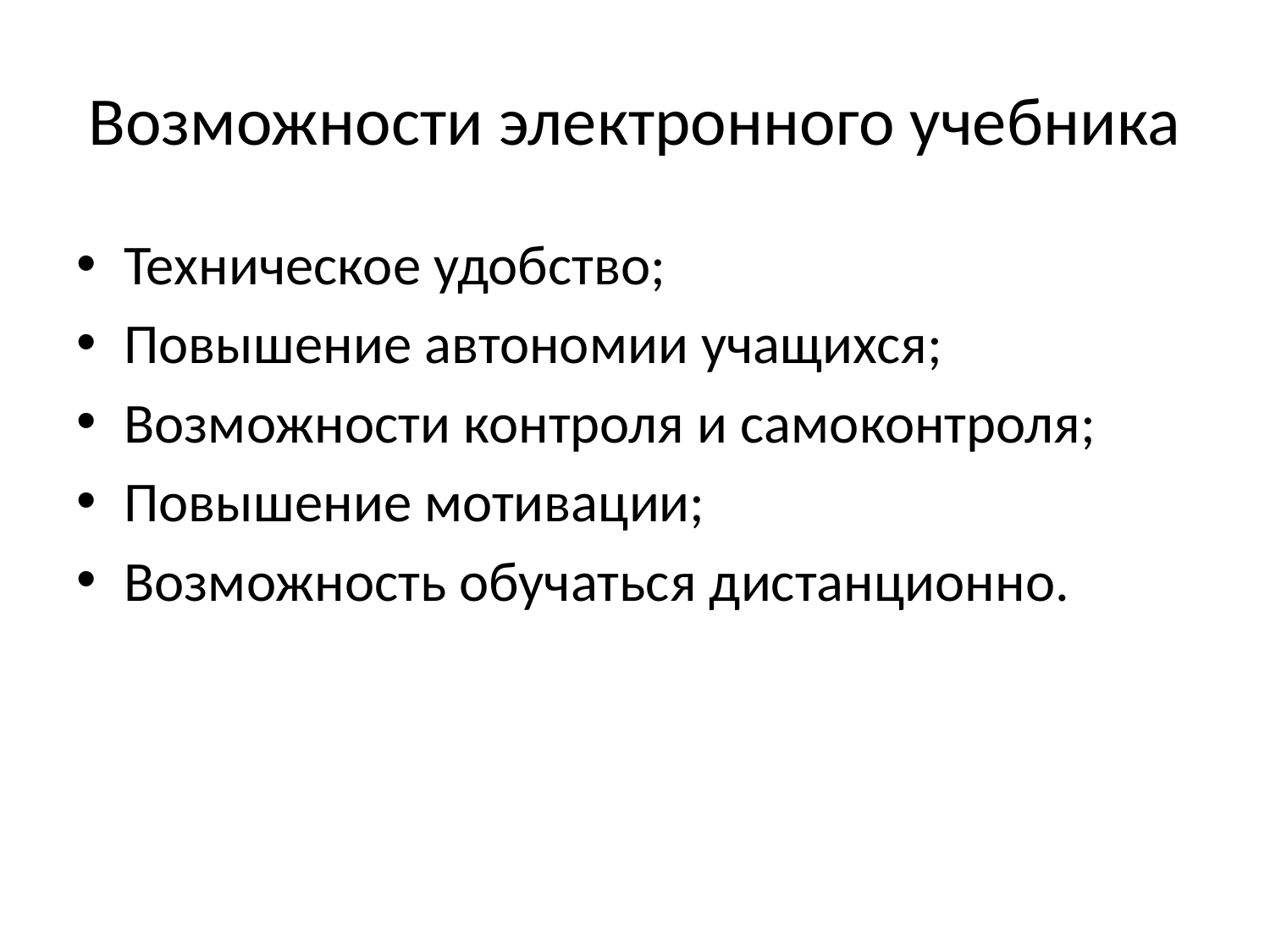

# Возможности электронного учебника
Техническое удобство;
Повышение автономии учащихся;
Возможности контроля и самоконтроля;
Повышение мотивации;
Возможность обучаться дистанционно.